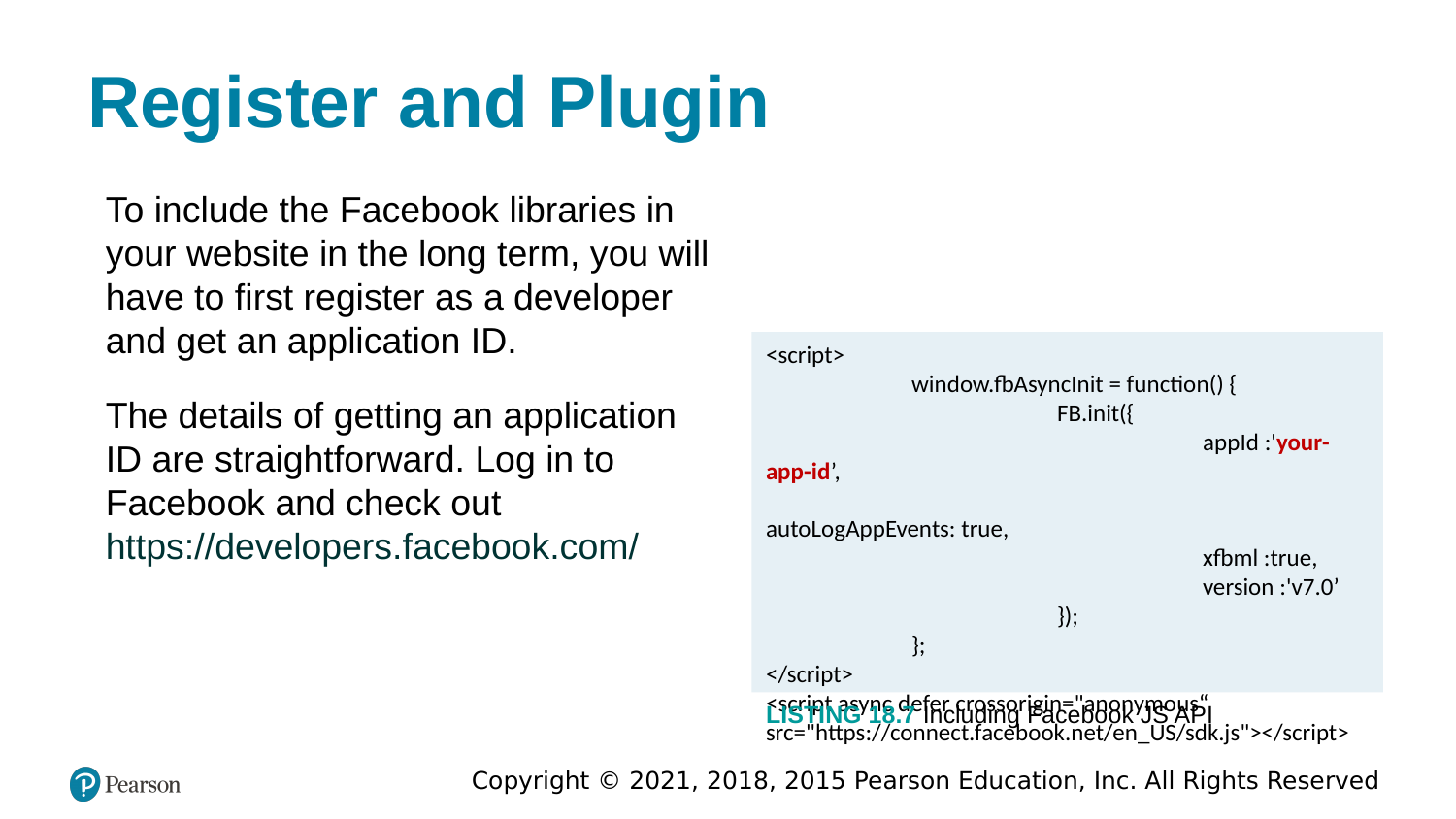

# Register and Plugin
To include the Facebook libraries in your website in the long term, you will have to first register as a developer and get an application ID.
The details of getting an application ID are straightforward. Log in to Facebook and check out https://developers.facebook.com/
<script>
	window.fbAsyncInit = function() {
		FB.init({
			appId :'your-app-id’,
			autoLogAppEvents: true,
			xfbml :true,
			version :'v7.0’
		});
	};
</script>
<script async defer crossorigin="anonymous“ src="https://connect.facebook.net/en_US/sdk.js"></script>
LISTING 18.7 Including Facebook JS API